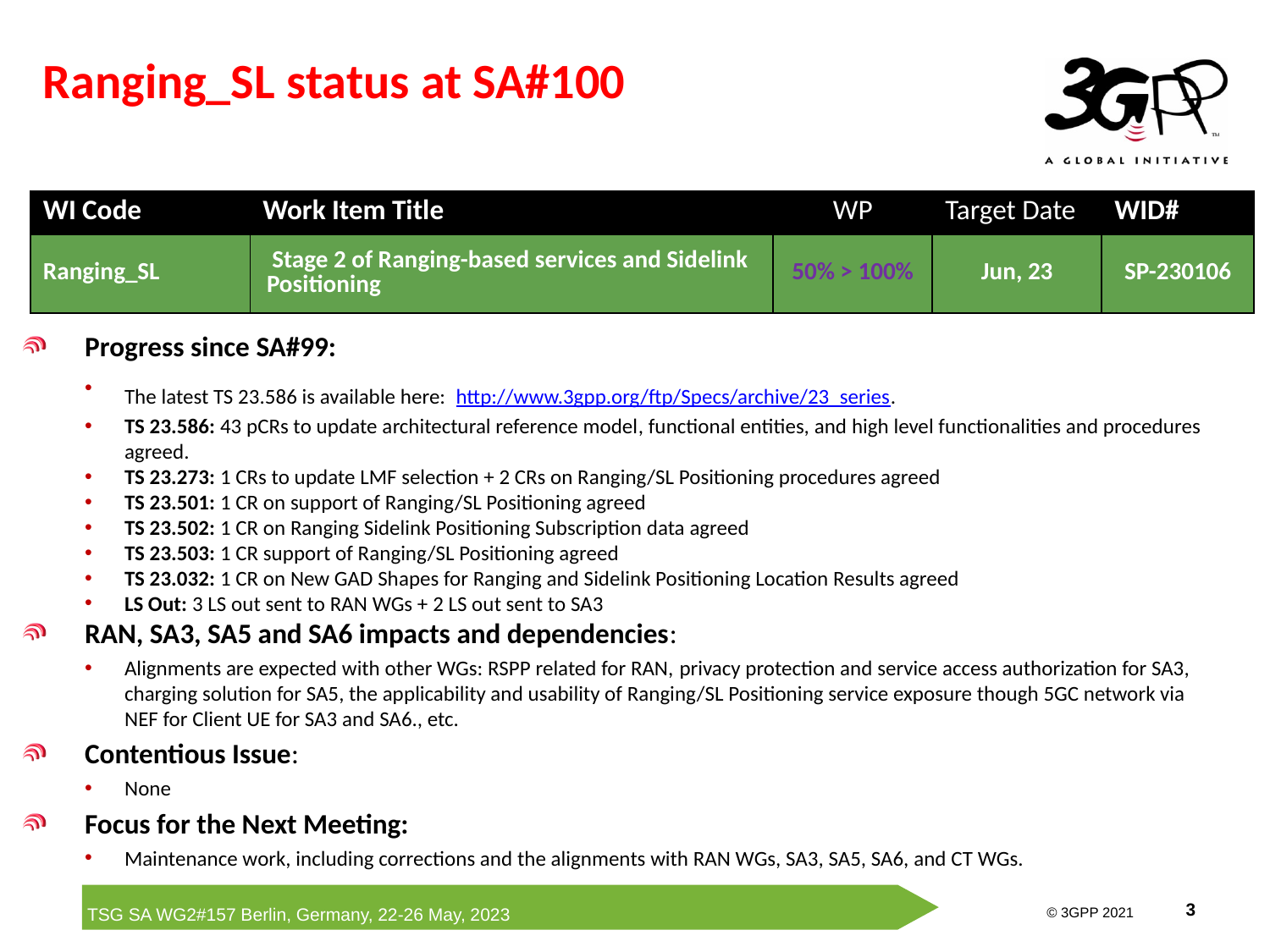

# Ranging_SL status at SA#100
| WI Code | Work Item Title | WP | Target Date | WID# |
| --- | --- | --- | --- | --- |
| Ranging\_SL | Stage 2 of Ranging-based services and Sidelink Positioning | 50% > 100% | Jun, 23 | SP-230106 |
Progress since SA#99:
The latest TS 23.586 is available here: http://www.3gpp.org/ftp/Specs/archive/23_series.
TS 23.586: 43 pCRs to update architectural reference model, functional entities, and high level functionalities and procedures agreed.
TS 23.273: 1 CRs to update LMF selection + 2 CRs on Ranging/SL Positioning procedures agreed
TS 23.501: 1 CR on support of Ranging/SL Positioning agreed
TS 23.502: 1 CR on Ranging Sidelink Positioning Subscription data agreed
TS 23.503: 1 CR support of Ranging/SL Positioning agreed
TS 23.032: 1 CR on New GAD Shapes for Ranging and Sidelink Positioning Location Results agreed
LS Out: 3 LS out sent to RAN WGs + 2 LS out sent to SA3
RAN, SA3, SA5 and SA6 impacts and dependencies:
Alignments are expected with other WGs: RSPP related for RAN, privacy protection and service access authorization for SA3,  charging solution for SA5, the applicability and usability of Ranging/SL Positioning service exposure though 5GC network via NEF for Client UE for SA3 and SA6., etc.
Contentious Issue:
None
Focus for the Next Meeting:
Maintenance work, including corrections and the alignments with RAN WGs, SA3, SA5, SA6, and CT WGs.